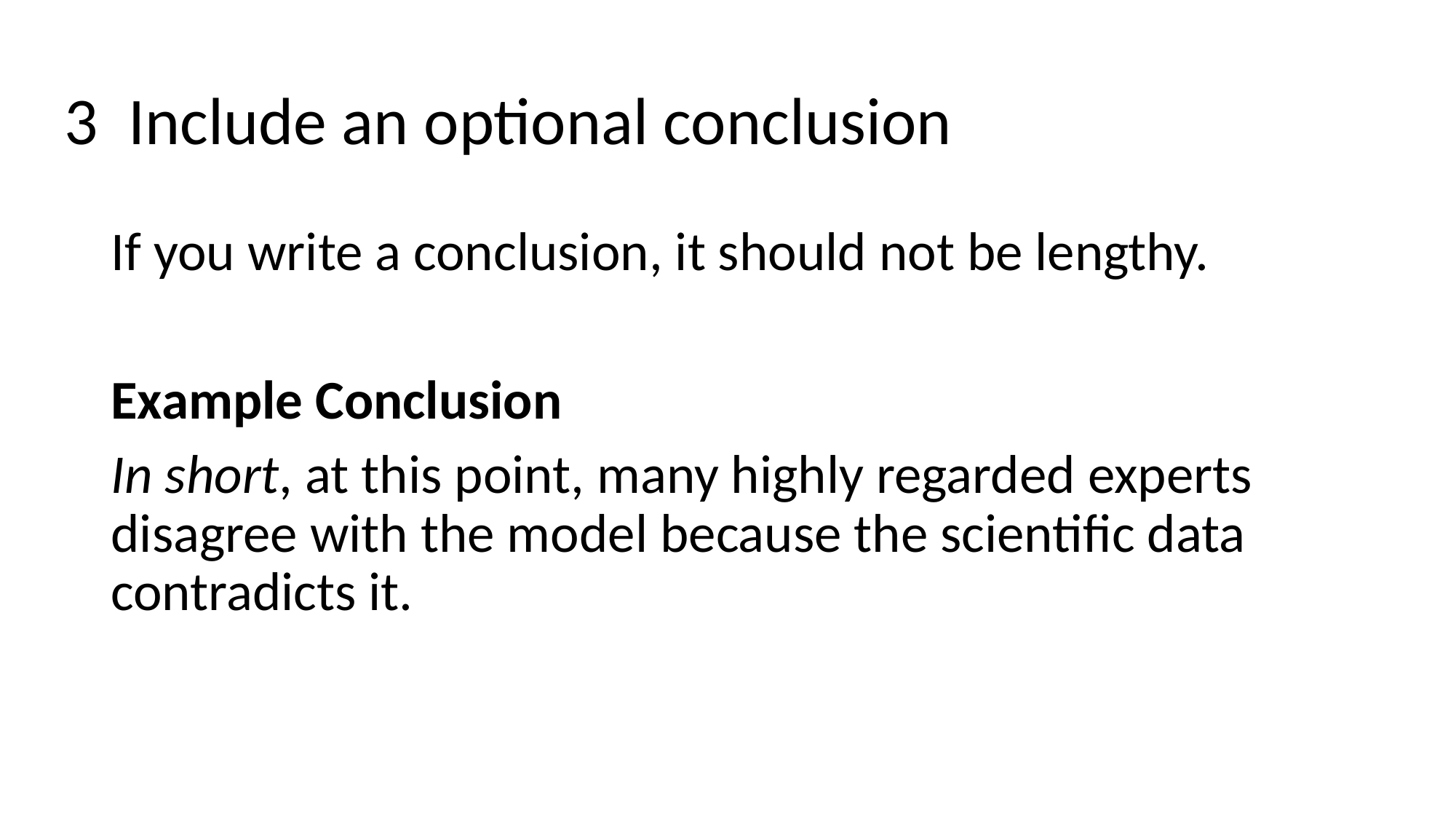

# 3  Include an optional conclusion
If you write a conclusion, it should not be lengthy.

Example Conclusion
In short, at this point, many highly regarded experts disagree with the model because the scientific data contradicts it.